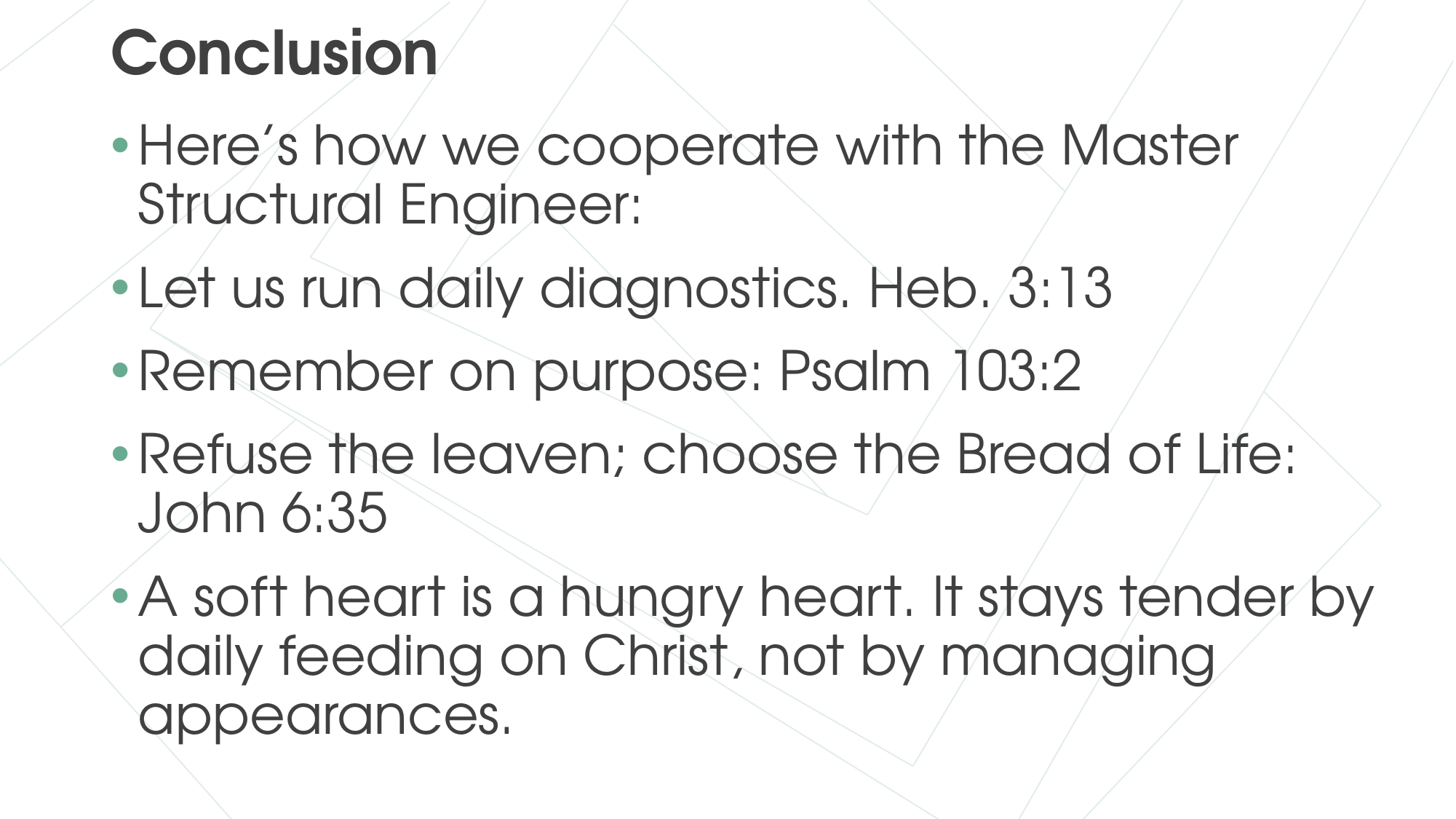

# Conclusion
Here’s how we cooperate with the Master Structural Engineer:
Let us run daily diagnostics. Heb. 3:13
Remember on purpose: Psalm 103:2
Refuse the leaven; choose the Bread of Life: John 6:35
A soft heart is a hungry heart. It stays tender by daily feeding on Christ, not by managing appearances.